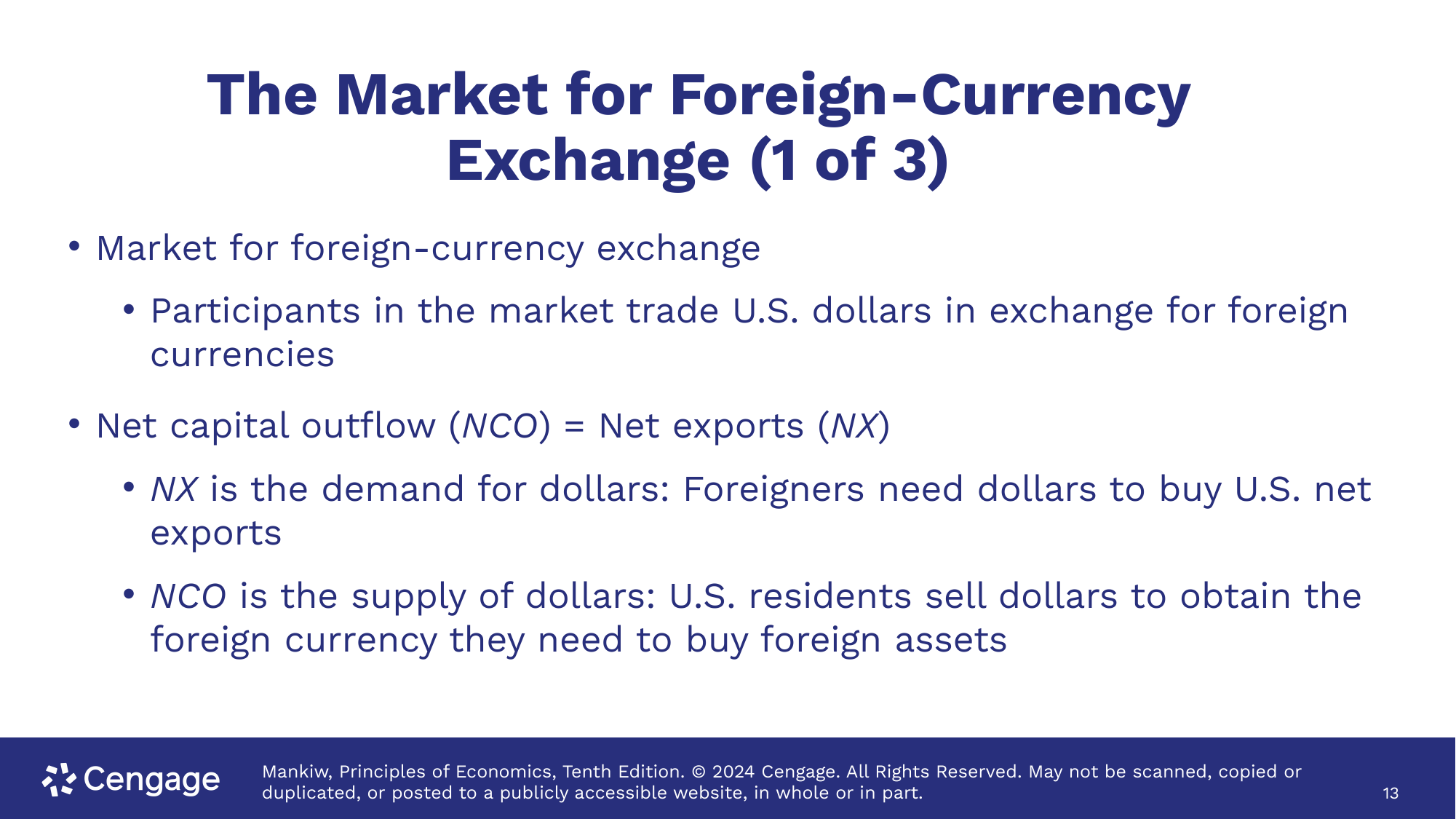

# The Market for Foreign-Currency Exchange (1 of 3)
Market for foreign-currency exchange
Participants in the market trade U.S. dollars in exchange for foreign currencies
Net capital outflow (NCO) = Net exports (NX)
NX is the demand for dollars: Foreigners need dollars to buy U.S. net exports
NCO is the supply of dollars: U.S. residents sell dollars to obtain the foreign currency they need to buy foreign assets